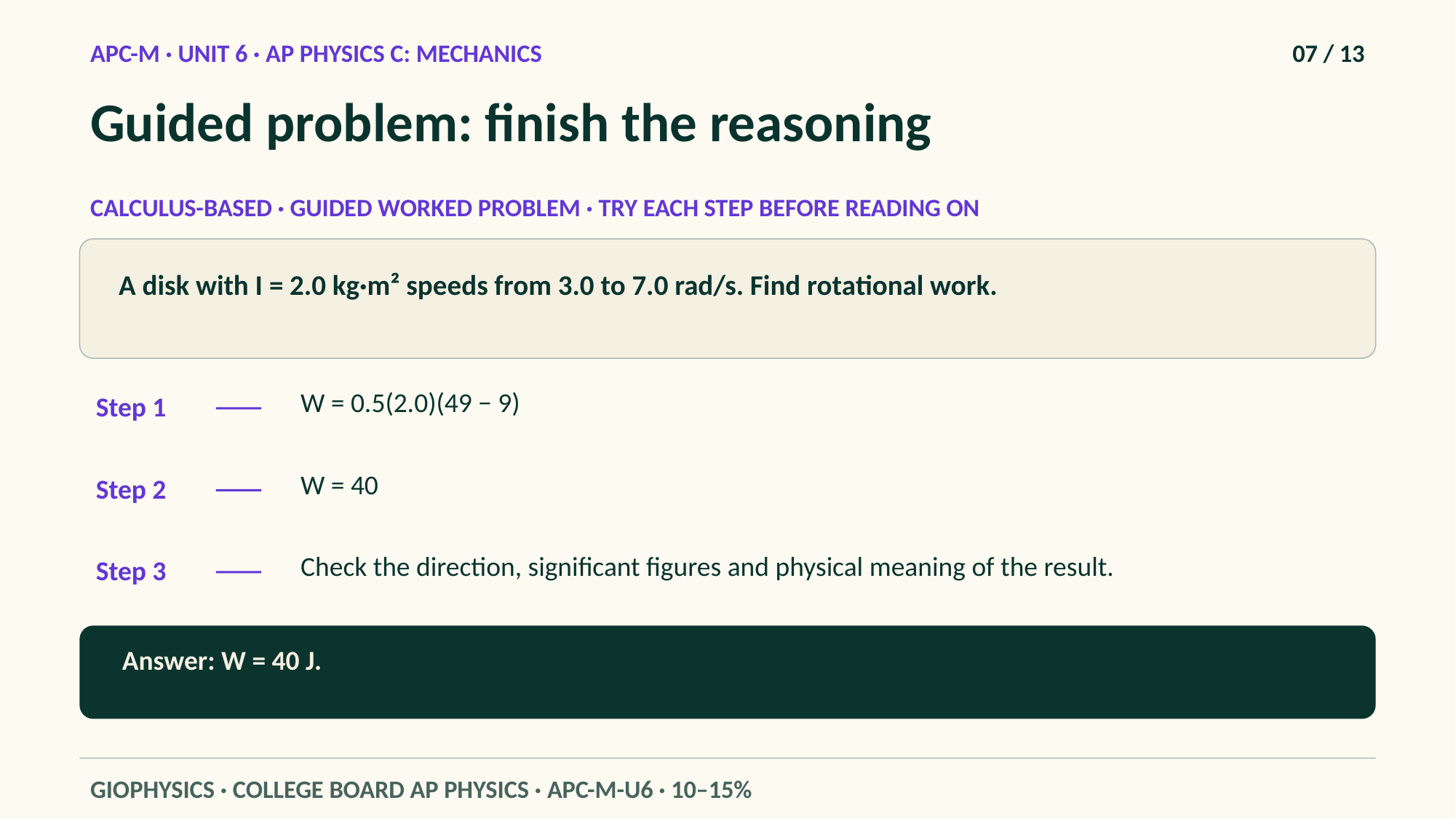

APC-M · UNIT 6 · AP PHYSICS C: MECHANICS
07 / 13
Guided problem: finish the reasoning
CALCULUS-BASED · GUIDED WORKED PROBLEM · TRY EACH STEP BEFORE READING ON

A disk with I = 2.0 kg·m² speeds from 3.0 to 7.0 rad/s. Find rotational work.
W = 0.5(2.0)(49 − 9)
Step 1

W = 40
Step 2

Check the direction, significant figures and physical meaning of the result.
Step 3

Answer: W = 40 J.

GIOPHYSICS · COLLEGE BOARD AP PHYSICS · APC-M-U6 · 10–15%